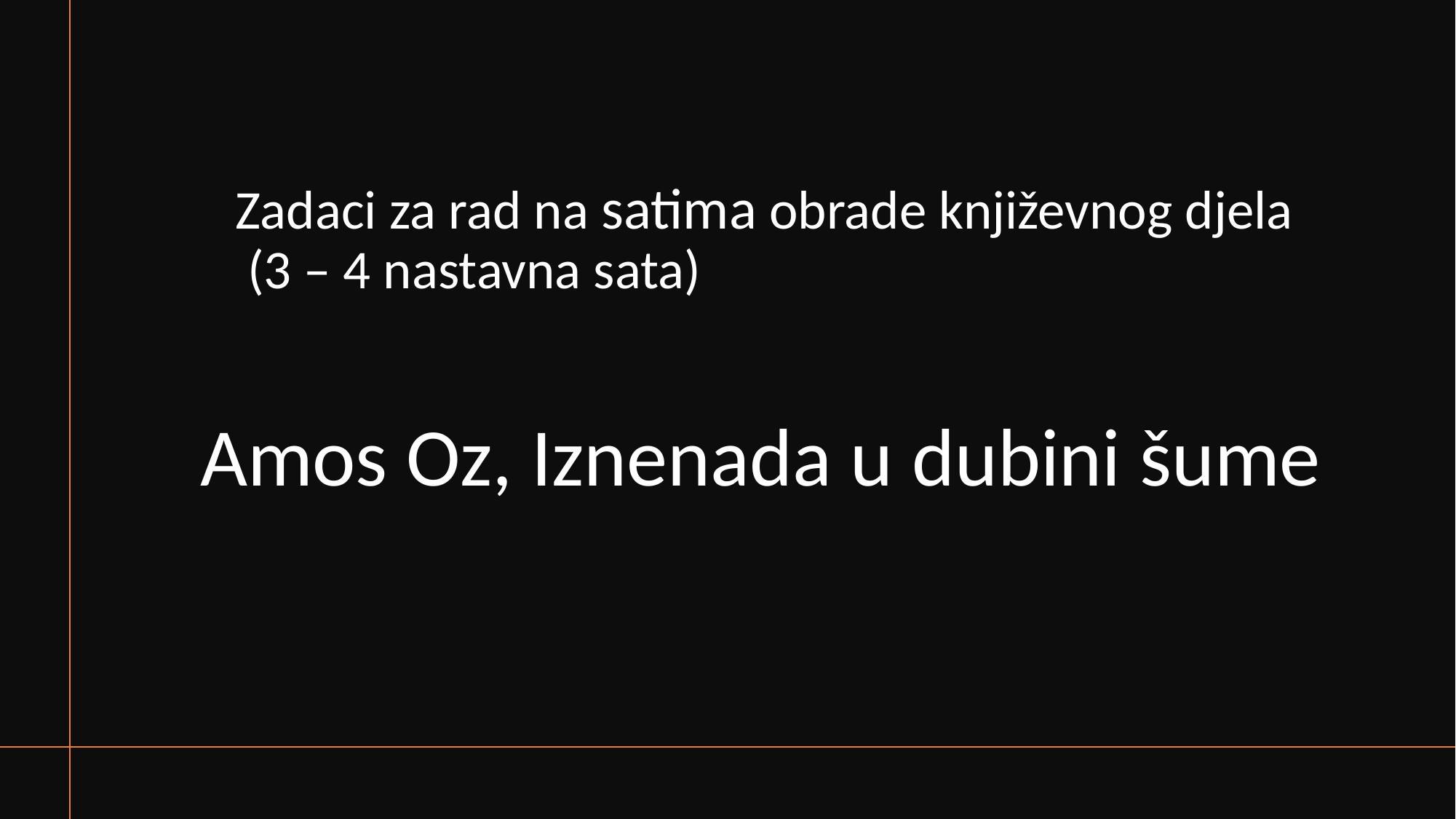

# Zadaci za rad na satima obrade književnog djela (3 – 4 nastavna sata)
Amos Oz, Iznenada u dubini šume